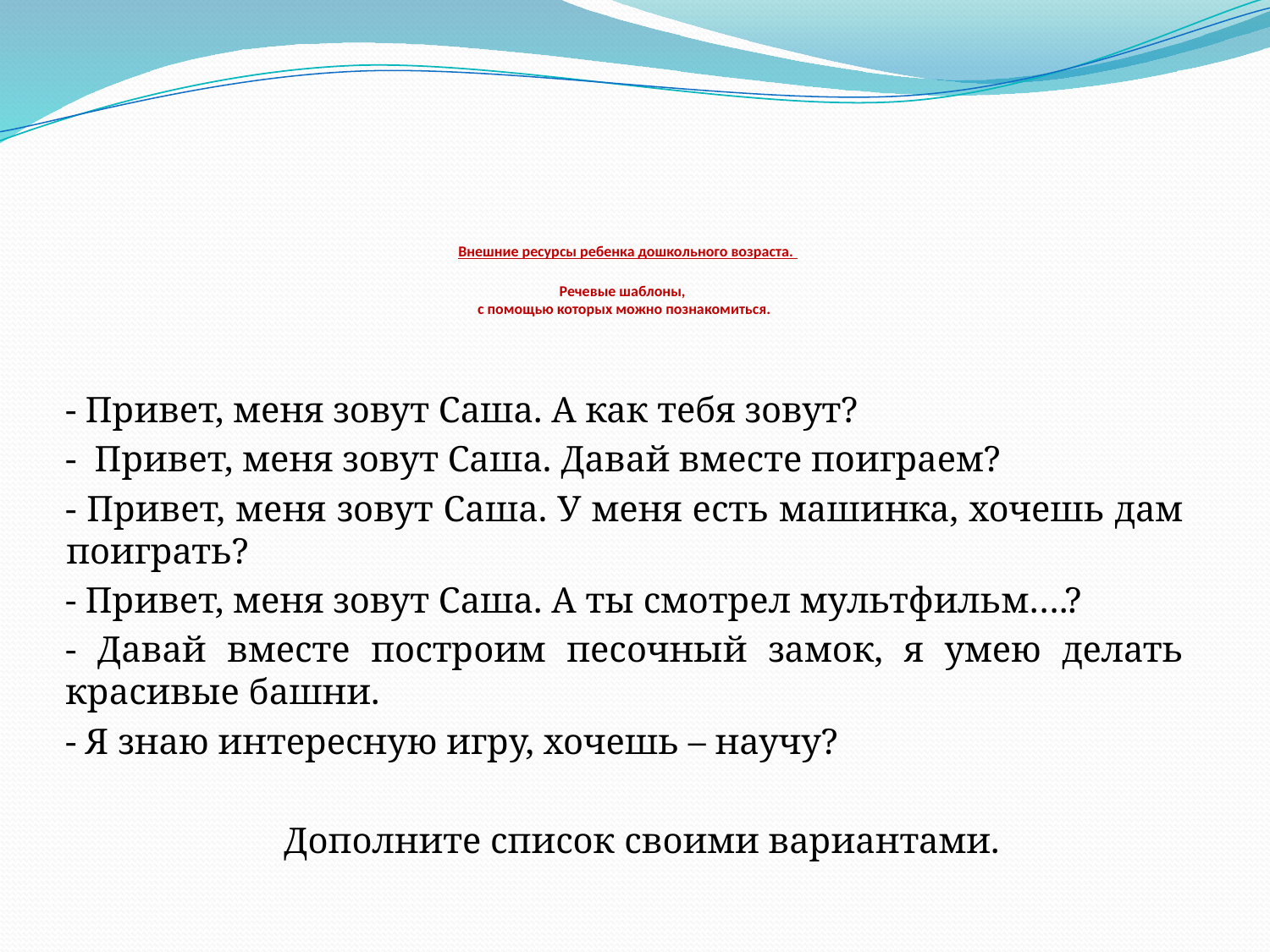

# Внешние ресурсы ребенка дошкольного возраста. Речевые шаблоны, с помощью которых можно познакомиться.
- Привет, меня зовут Саша. А как тебя зовут?
-  Привет, меня зовут Саша. Давай вместе поиграем?
- Привет, меня зовут Саша. У меня есть машинка, хочешь дам поиграть?
- Привет, меня зовут Саша. А ты смотрел мультфильм….?
- Давай вместе построим песочный замок, я умею делать красивые башни.
- Я знаю интересную игру, хочешь – научу?

                        Дополните список своими вариантами.